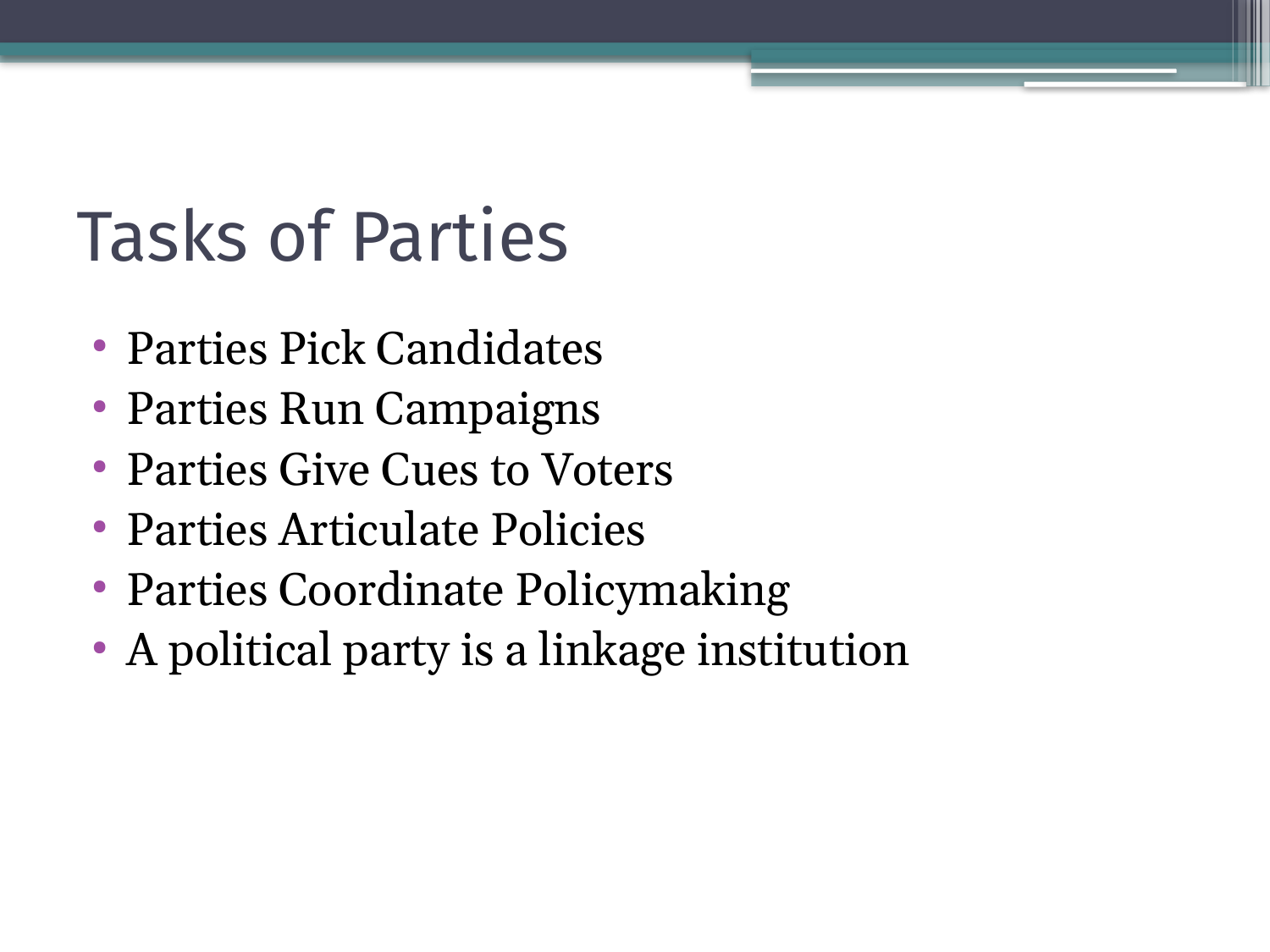

# Tasks of Parties
Parties Pick Candidates
Parties Run Campaigns
Parties Give Cues to Voters
Parties Articulate Policies
Parties Coordinate Policymaking
A political party is a linkage institution